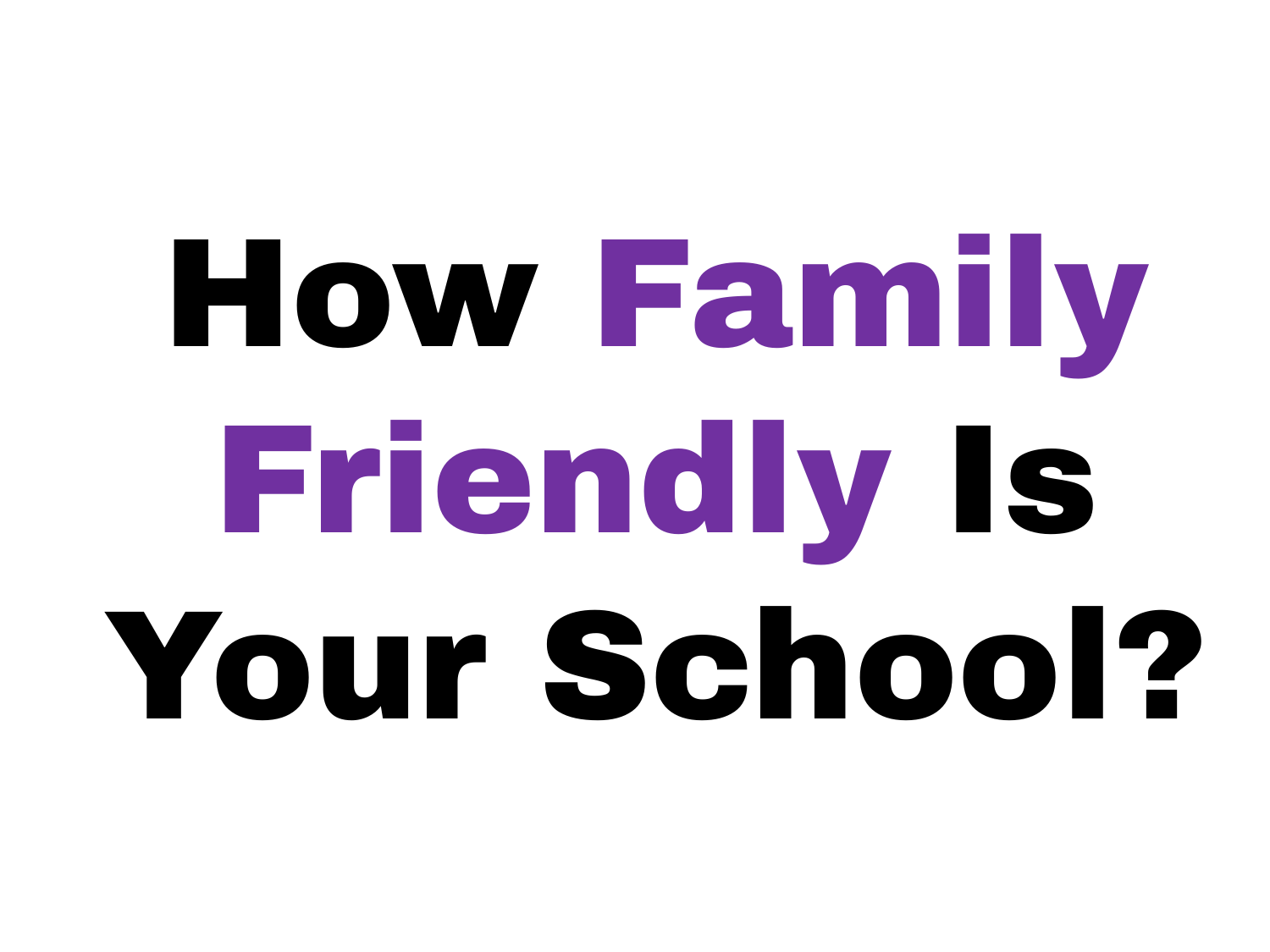

# How Family Friendly Is Your School?